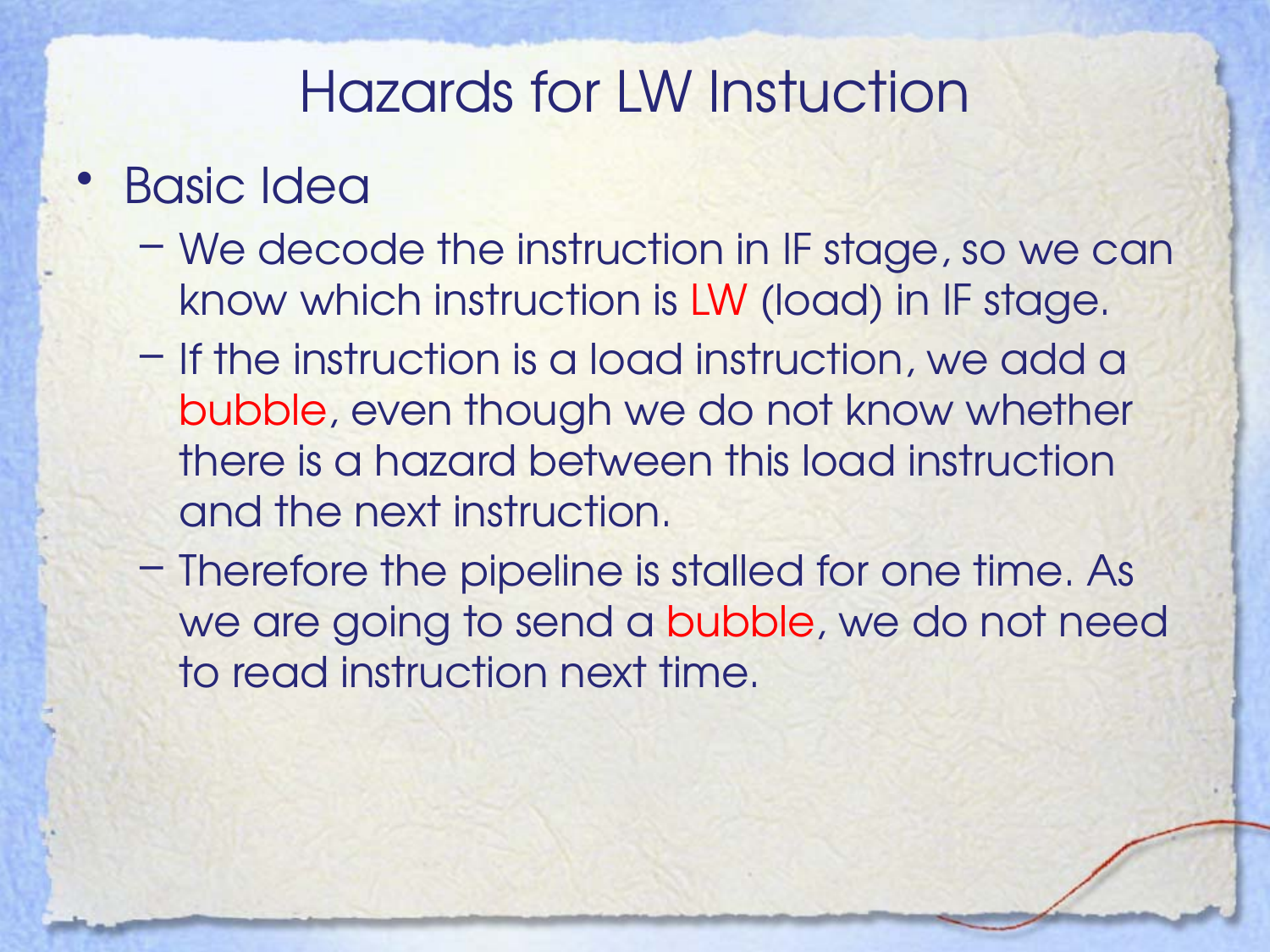

# Hazards for LW Instuction
Basic Idea
We decode the instruction in IF stage, so we can know which instruction is LW (load) in IF stage.
If the instruction is a load instruction, we add a bubble, even though we do not know whether there is a hazard between this load instruction and the next instruction.
Therefore the pipeline is stalled for one time. As we are going to send a bubble, we do not need to read instruction next time.